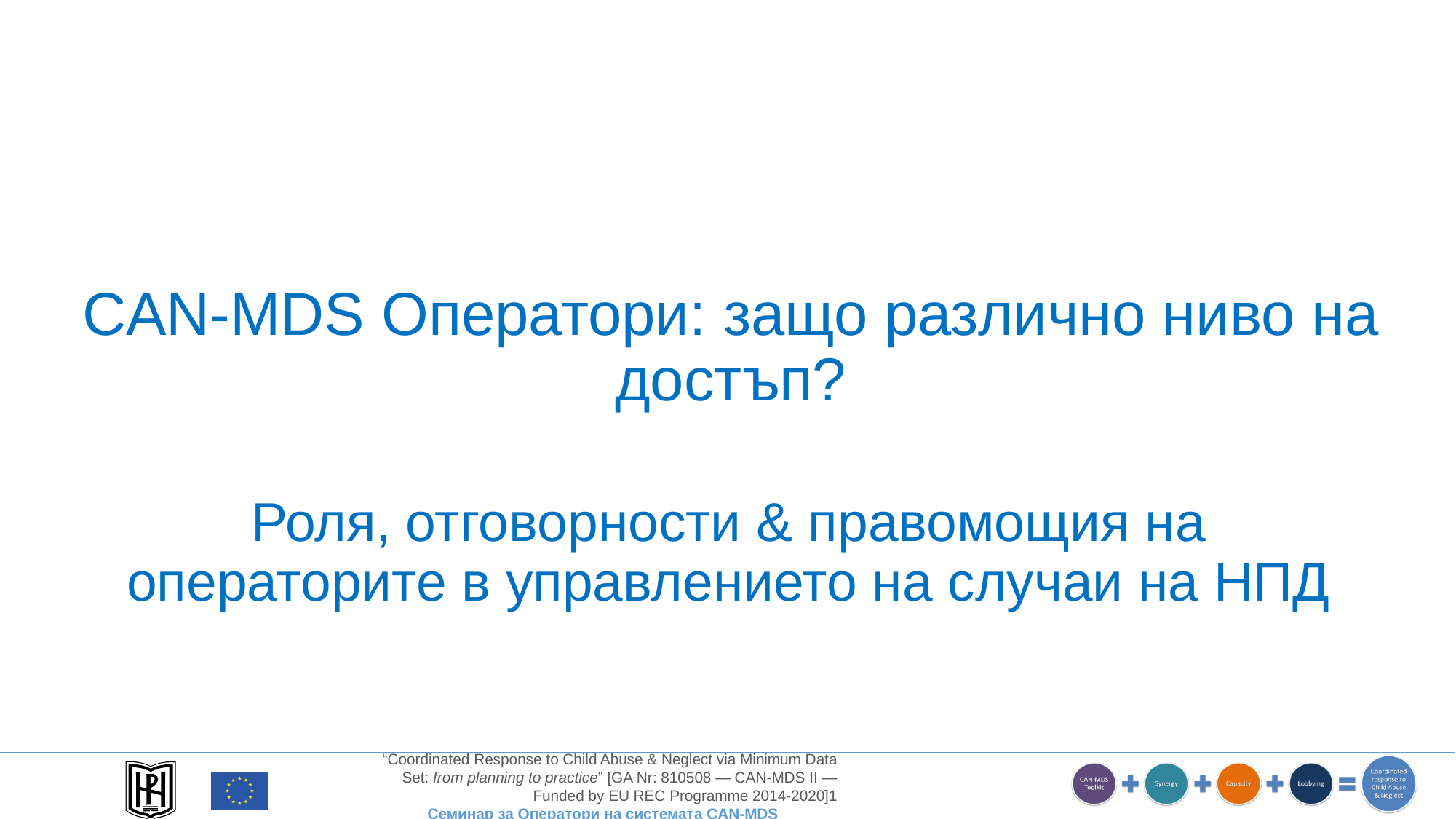

# CAN-MDS Оператори: защо различно ниво на достъп?

Роля, отговорности & правомощия на операторите в управлението на случаи на НПД